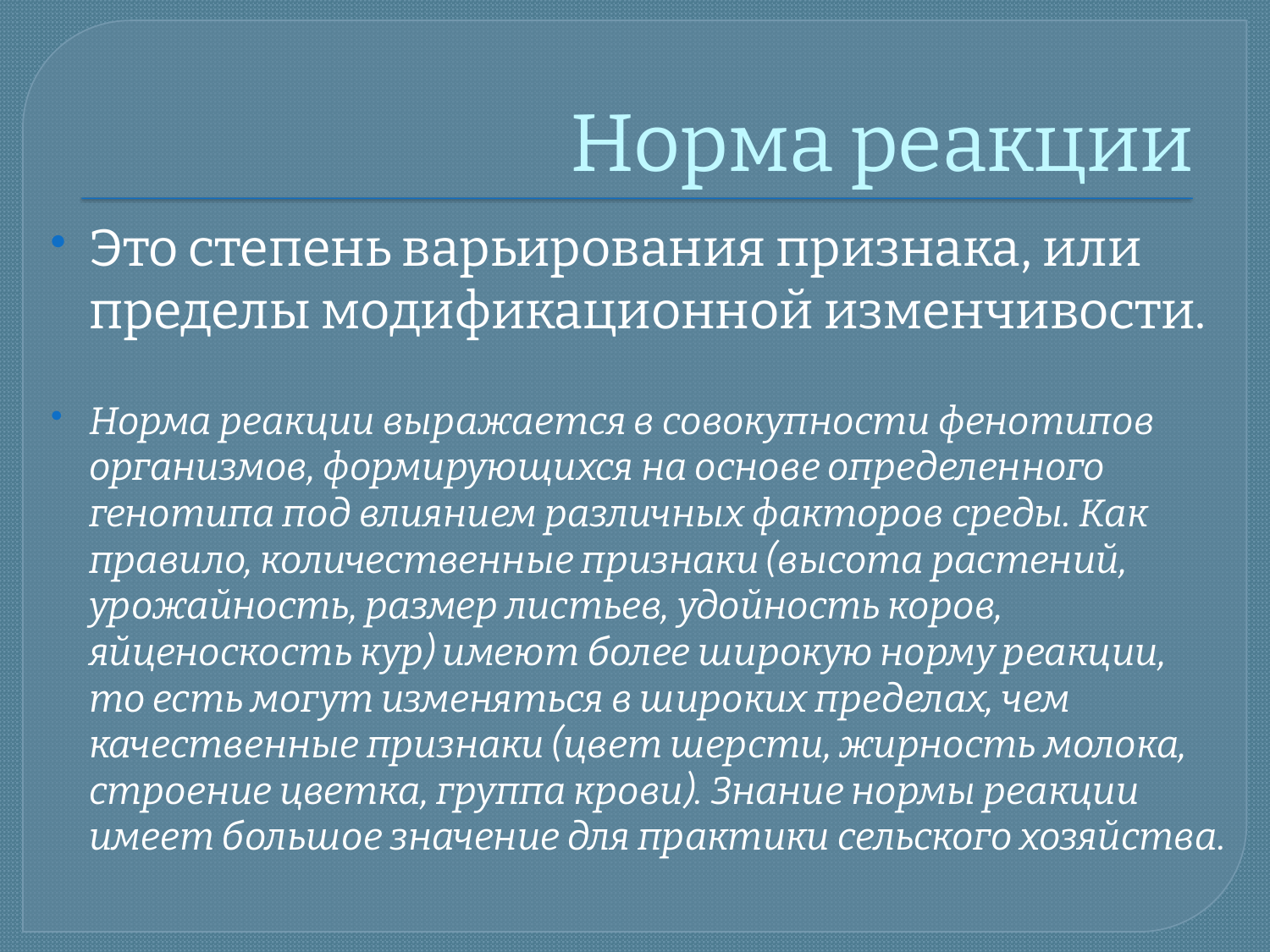

# Норма реакции
Это степень варьирования признака, или пределы модификационной изменчивости.

Норма реакции выражается в совокупности фенотипов организмов, формирующихся на основе определенного генотипа под влиянием различных факторов среды. Как правило, количественные признаки (высота растений, урожайность, размер листьев, удойность коров, яйценоскость кур) имеют более широкую норму реакции, то есть могут изменяться в широких пределах, чем качественные признаки (цвет шерсти, жирность молока, строение цветка, группа крови). Знание нормы реакции имеет большое значение для практики сельского хозяйства.